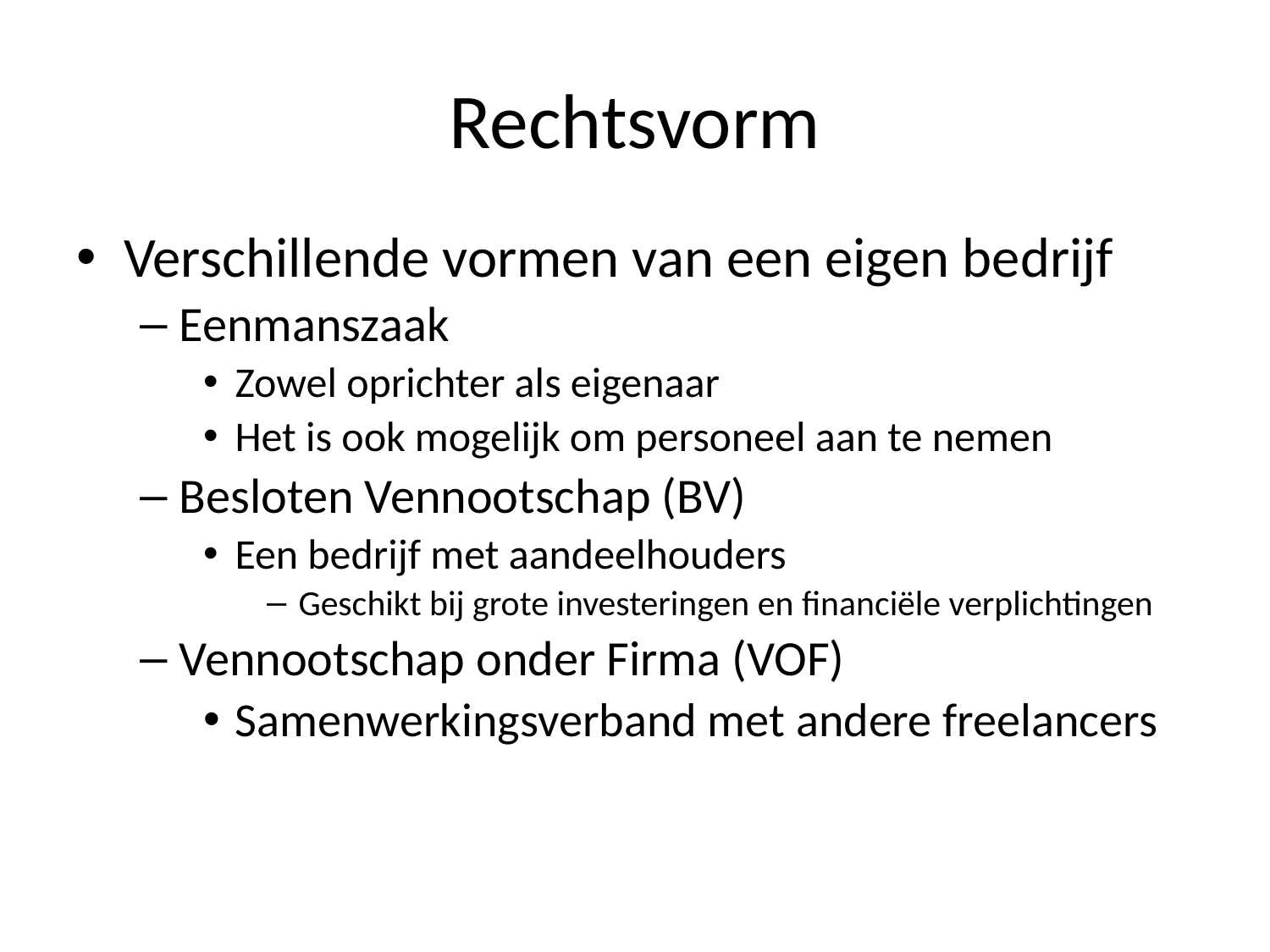

# Rechtsvorm
Verschillende vormen van een eigen bedrijf
Eenmanszaak
Zowel oprichter als eigenaar
Het is ook mogelijk om personeel aan te nemen
Besloten Vennootschap (BV)
Een bedrijf met aandeelhouders
Geschikt bij grote investeringen en financiële verplichtingen
Vennootschap onder Firma (VOF)
Samenwerkingsverband met andere freelancers